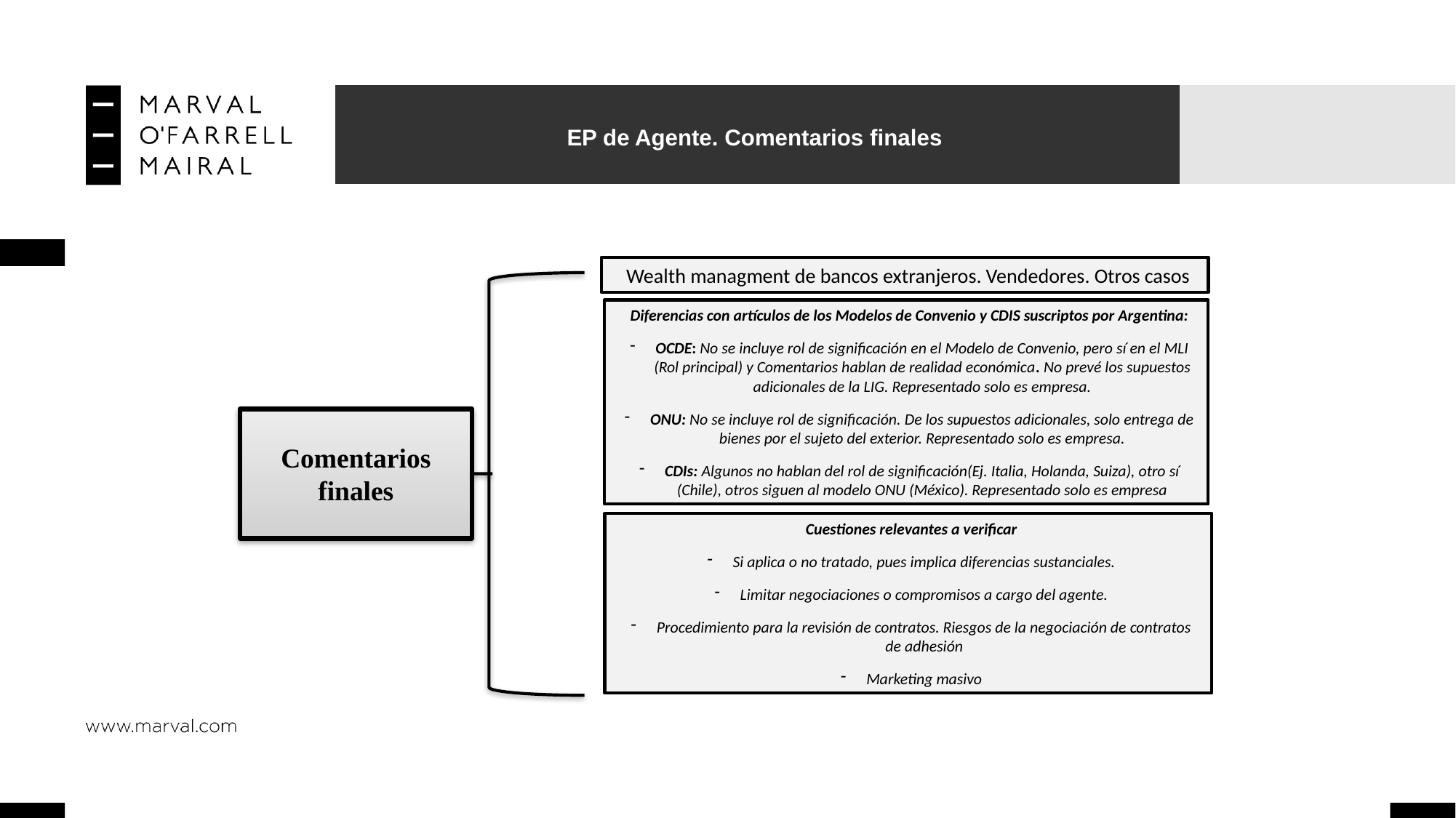

# EP de Agente. Comentarios finales
Wealth managment de bancos extranjeros. Vendedores. Otros casos

Diferencias con artículos de los Modelos de Convenio y CDIS suscriptos por Argentina:
OCDE: No se incluye rol de significación en el Modelo de Convenio, pero sí en el MLI (Rol principal) y Comentarios hablan de realidad económica. No prevé los supuestos adicionales de la LIG. Representado solo es empresa.
ONU: No se incluye rol de significación. De los supuestos adicionales, solo entrega de bienes por el sujeto del exterior. Representado solo es empresa.
CDIs: Algunos no hablan del rol de significación(Ej. Italia, Holanda, Suiza), otro sí (Chile), otros siguen al modelo ONU (México). Representado solo es empresa
Comentarios finales
Cuestiones relevantes a verificar
Si aplica o no tratado, pues implica diferencias sustanciales.
Limitar negociaciones o compromisos a cargo del agente.
Procedimiento para la revisión de contratos. Riesgos de la negociación de contratos de adhesión
Marketing masivo